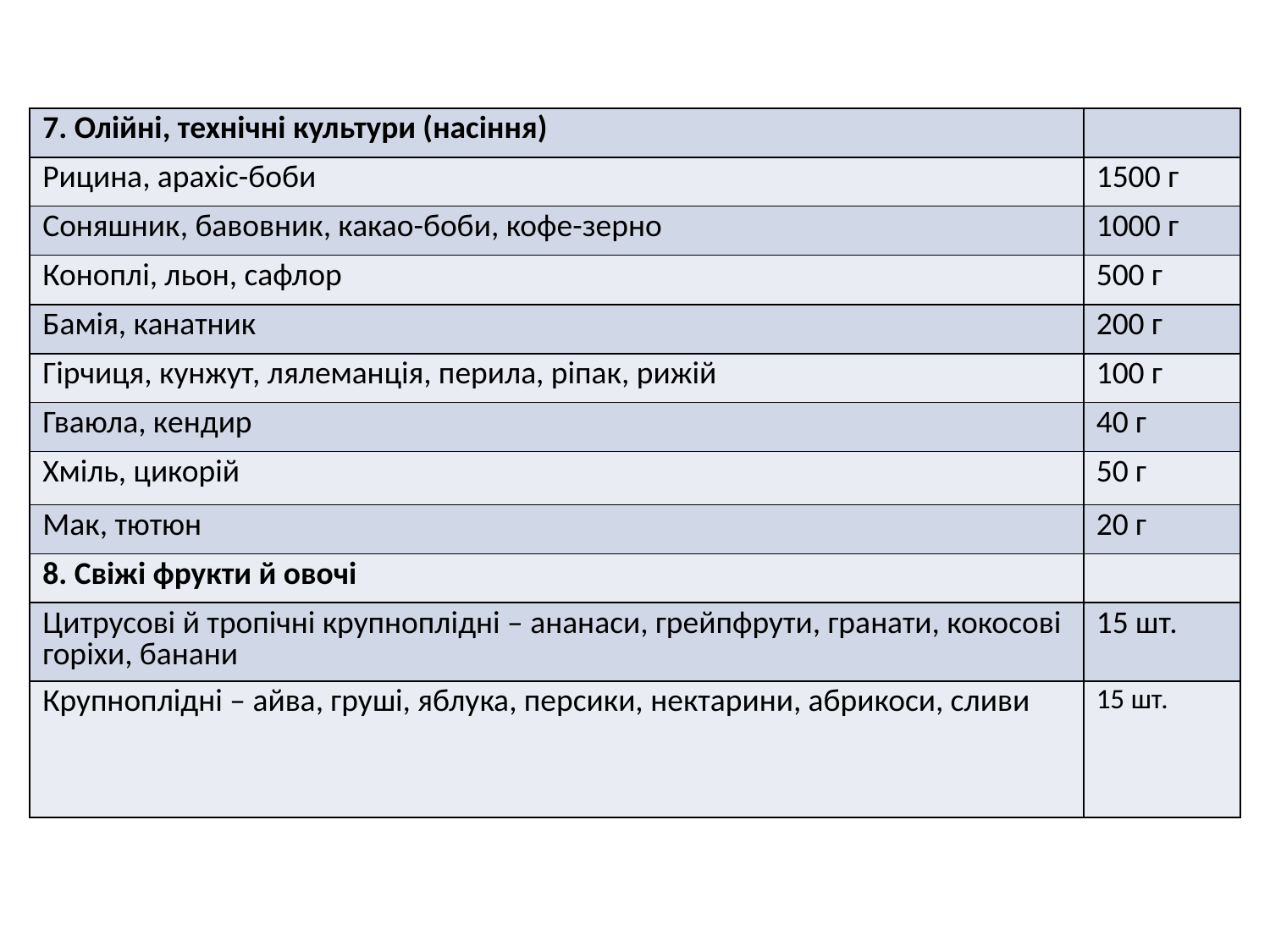

| 7. Олійні, технічні культури (насіння) |  |
| --- | --- |
| Рицина, арахіс-боби | 1500 г |
| Соняшник, бавовник, какао-боби, кофе-зерно | 1000 г |
| Коноплі, льон, сафлор | 500 г |
| Бамія, канатник | 200 г |
| Гірчиця, кунжут, лялеманція, перила, ріпак, рижій | 100 г |
| Гваюла, кендир | 40 г |
| Хміль, цикорій | 50 г |
| Мак, тютюн | 20 г |
| 8. Свіжі фрукти й овочі |  |
| Цитрусові й тропічні крупноплідні – ананаси, грейпфрути, гранати, кокосові горіхи, банани | 15 шт. |
| Крупноплідні – айва, груші, яблука, персики, нектарини, абрикоси, сливи | 15 шт. |